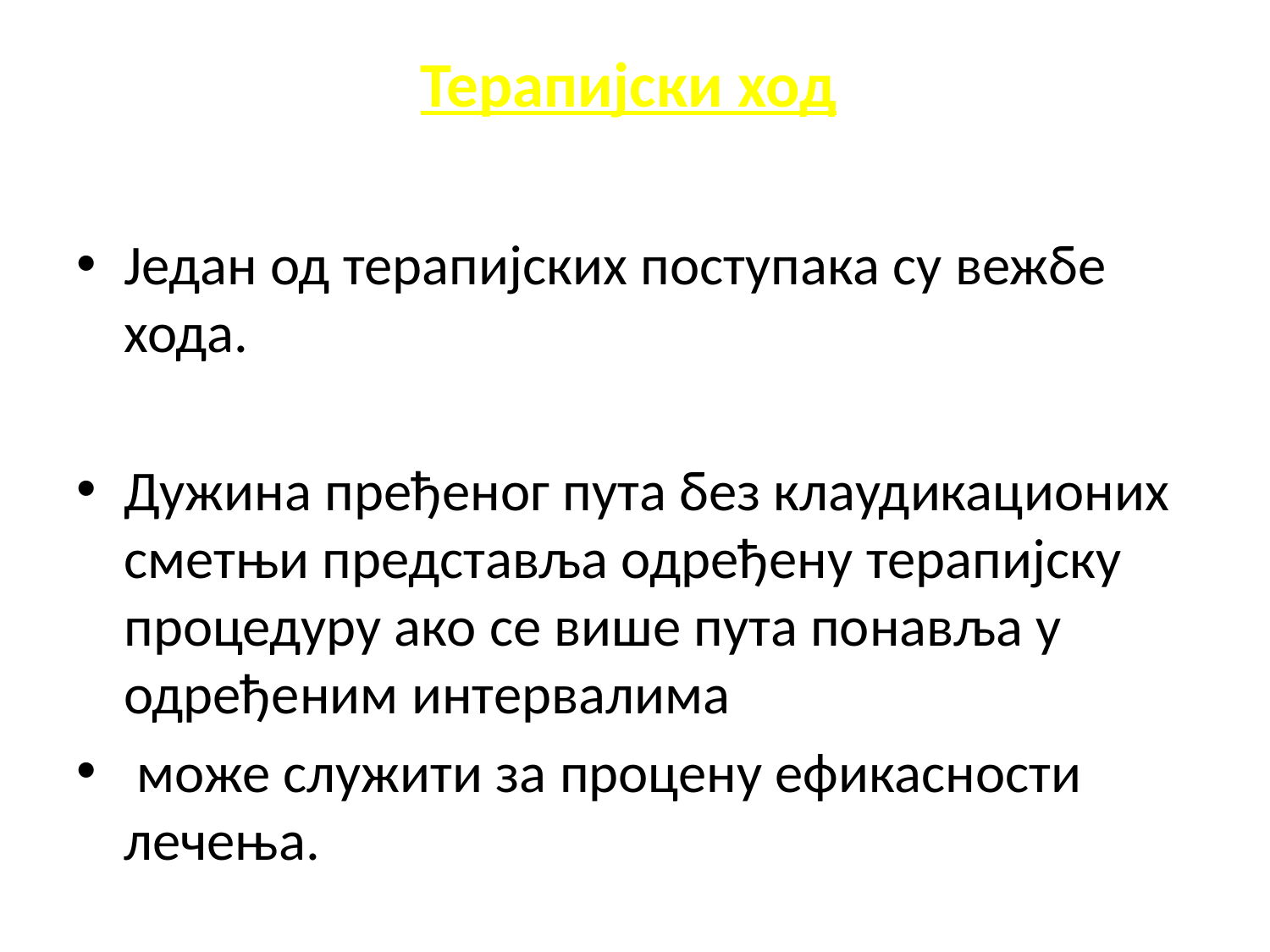

# Терапијски ход
Један од терапијских поступака су вежбе хода.

Дужина пређеног пута без клаудикационих сметњи представља одређену терапијску процедуру ако се више пута понавља у одређеним интервалима
 може служити за процену ефикасности лечења.